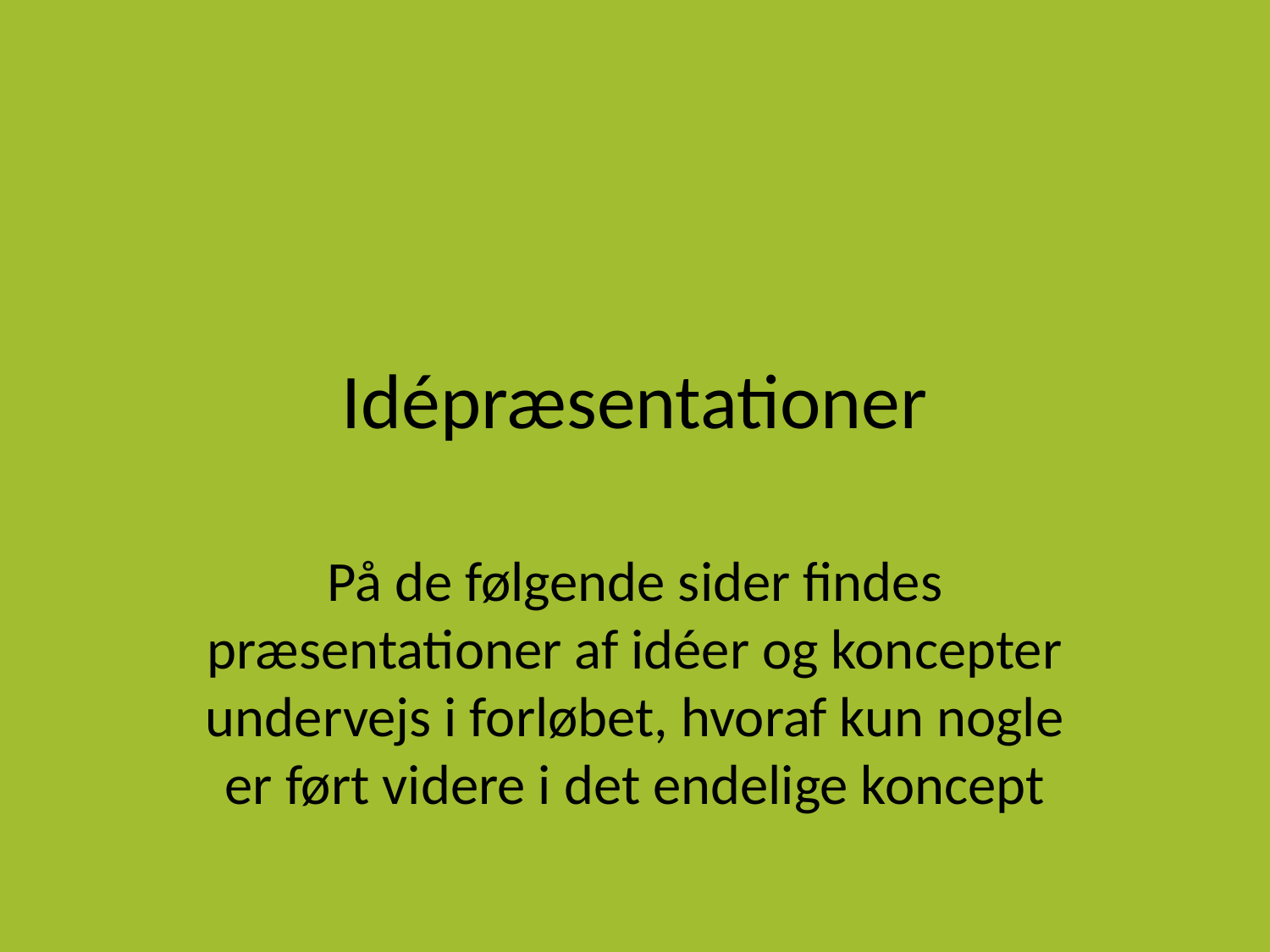

# Idépræsentationer
På de følgende sider findes præsentationer af idéer og koncepter undervejs i forløbet, hvoraf kun nogle er ført videre i det endelige koncept